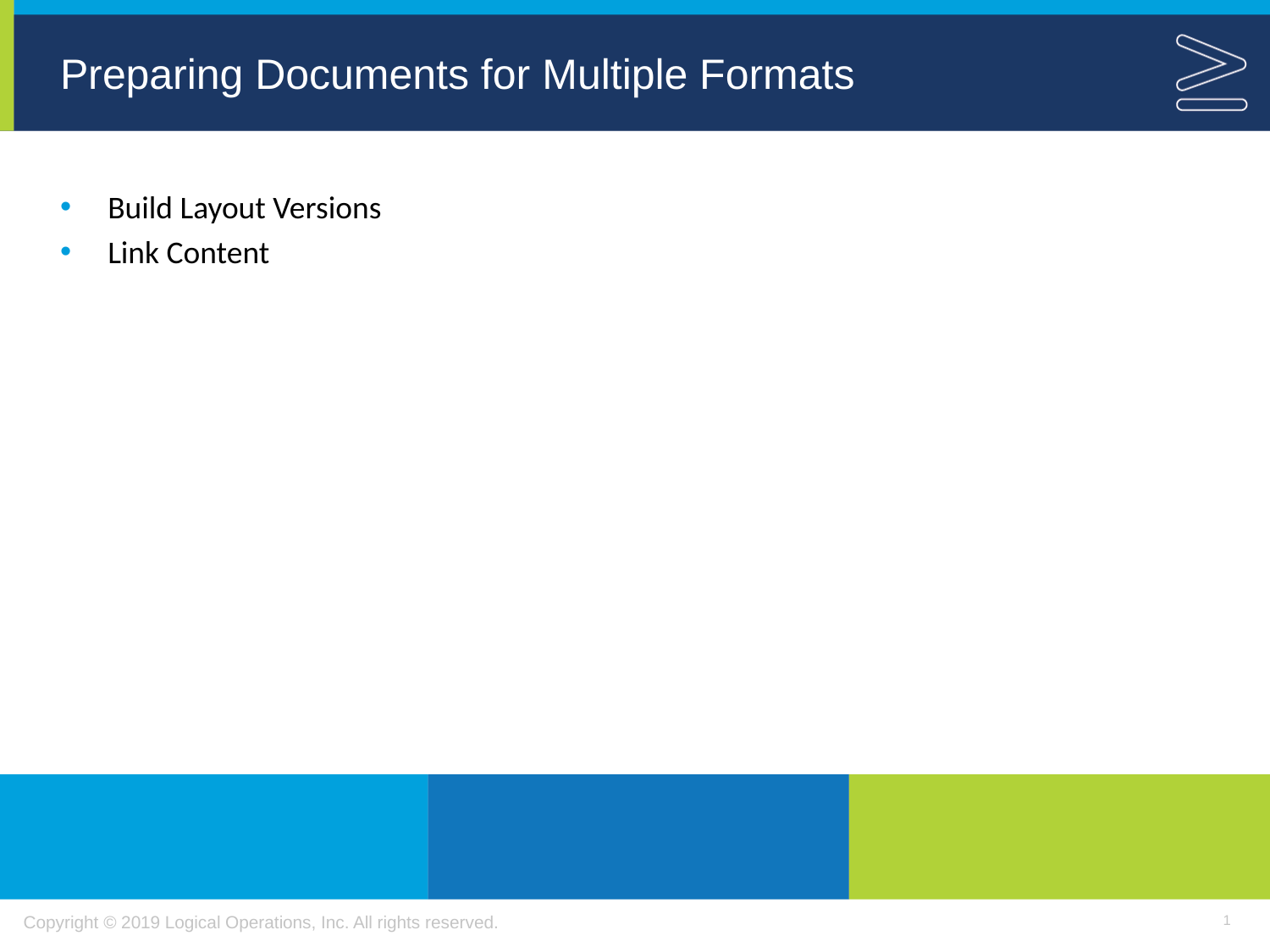

# Preparing Documents for Multiple Formats
Build Layout Versions
Link Content
1